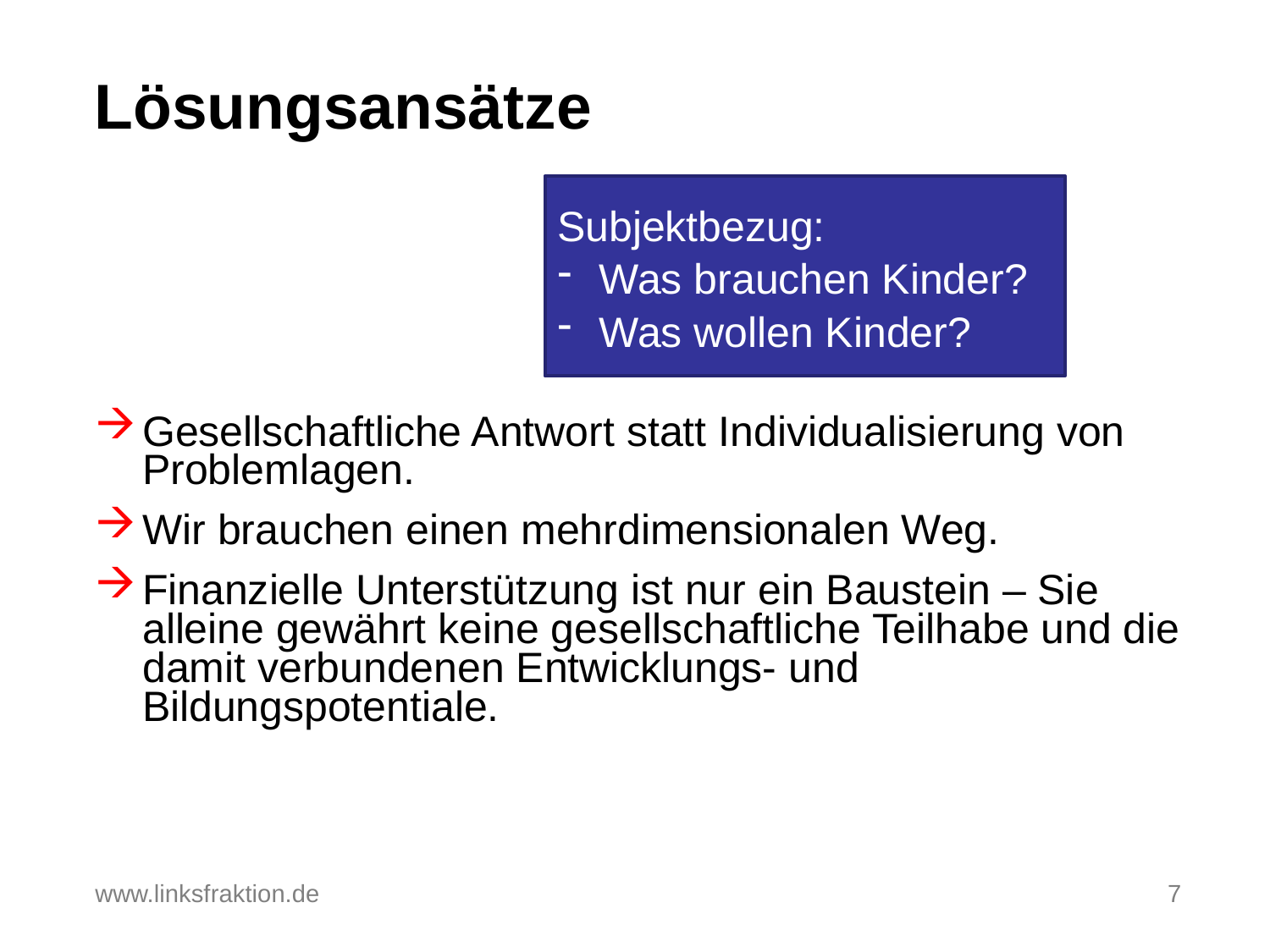

# Lösungsansätze

Gesellschaftliche Antwort statt Individualisierung von Problemlagen.
Wir brauchen einen mehrdimensionalen Weg.
Finanzielle Unterstützung ist nur ein Baustein – Sie alleine gewährt keine gesellschaftliche Teilhabe und die damit verbundenen Entwicklungs- und Bildungspotentiale.

Subjektbezug:
 Was brauchen Kinder?
 Was wollen Kinder?
www.linksfraktion.de
7